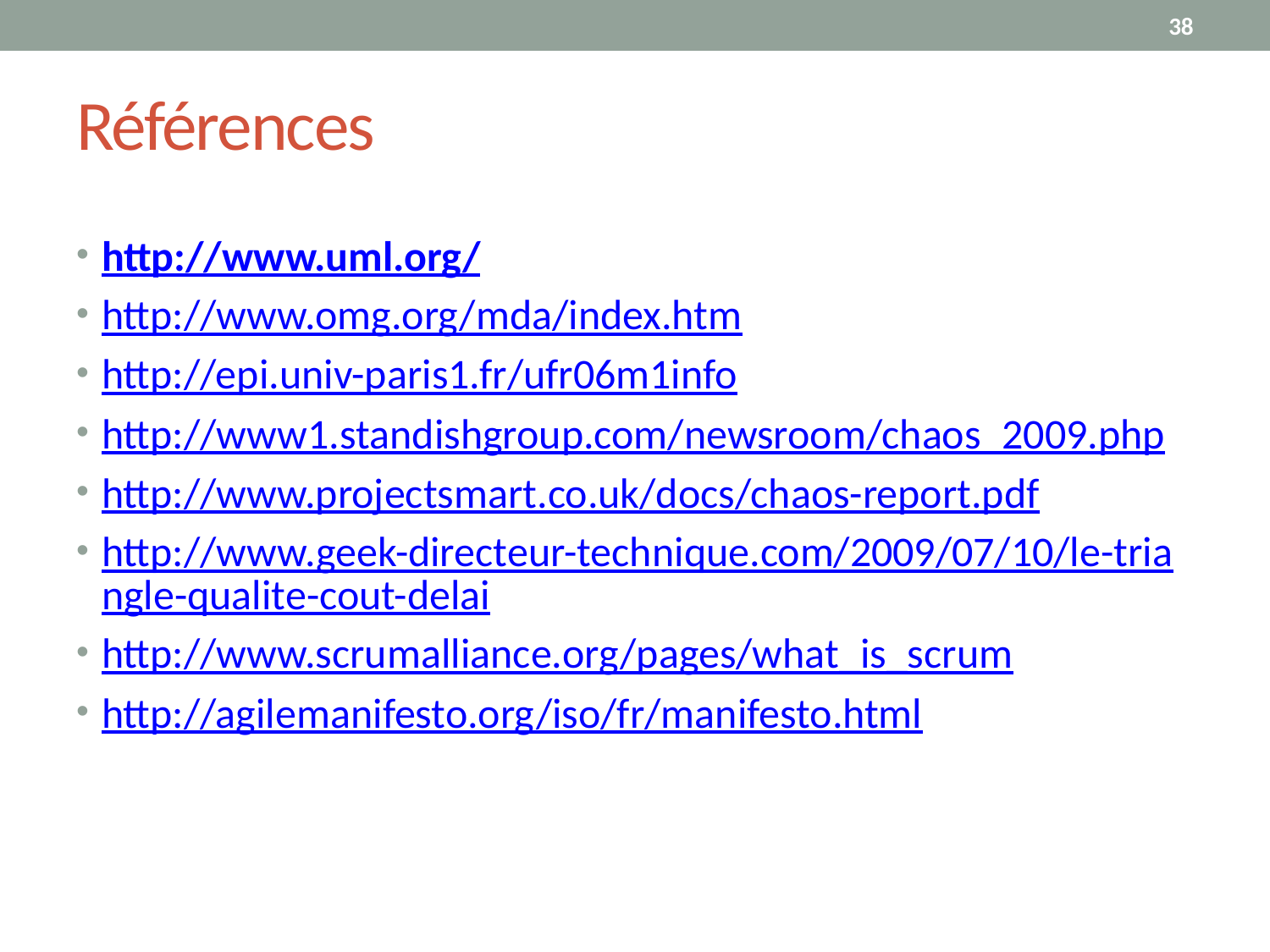

38
# Références
http://www.uml.org/
http://www.omg.org/mda/index.htm
http://epi.univ-paris1.fr/ufr06m1info
http://www1.standishgroup.com/newsroom/chaos_2009.php
http://www.projectsmart.co.uk/docs/chaos-report.pdf
http://www.geek-directeur-technique.com/2009/07/10/le-triangle-qualite-cout-delai
http://www.scrumalliance.org/pages/what_is_scrum
http://agilemanifesto.org/iso/fr/manifesto.html